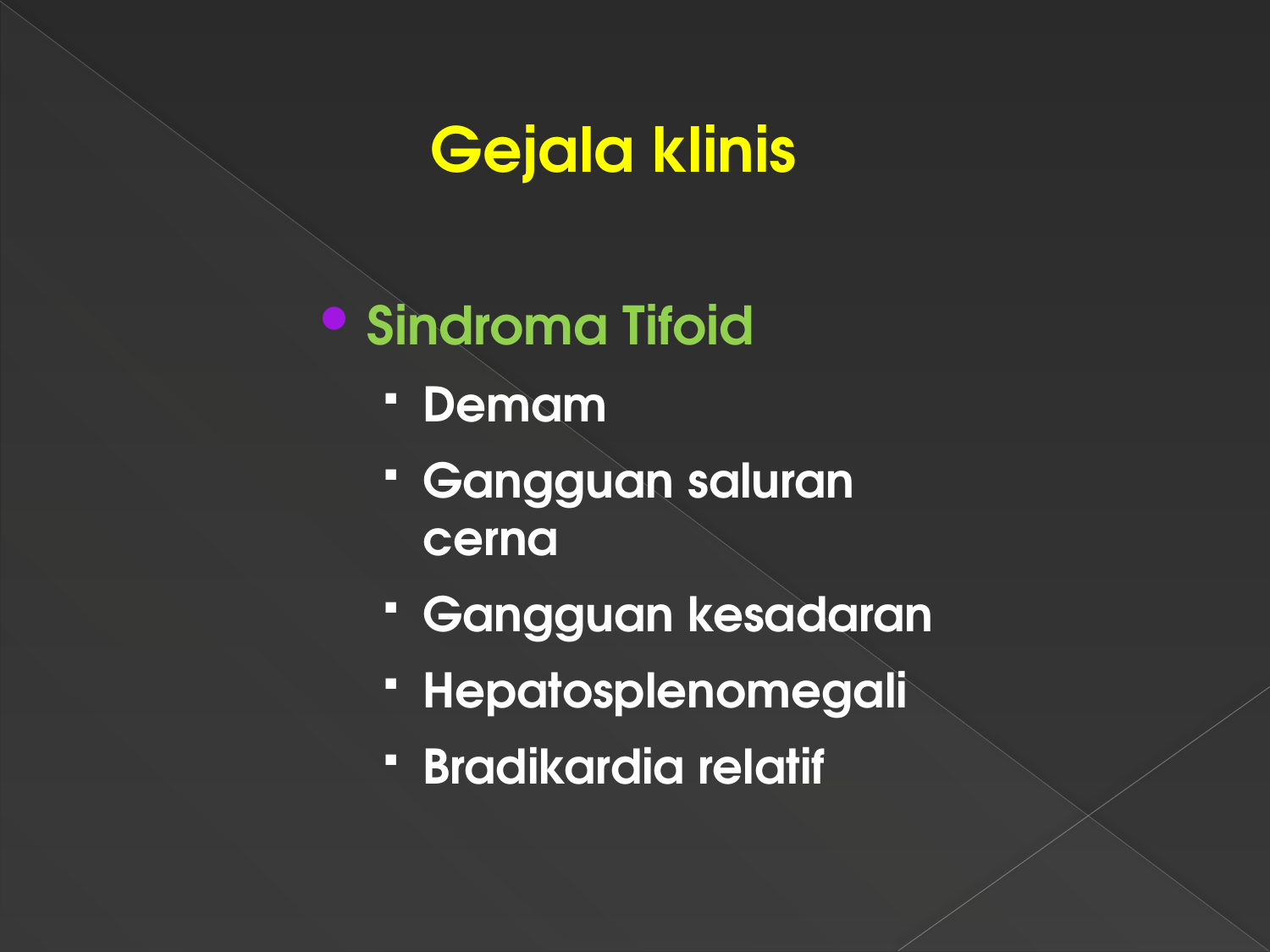

Gejala klinis
Sindroma Tifoid
Demam
Gangguan saluran cerna
Gangguan kesadaran
Hepatosplenomegali
Bradikardia relatif